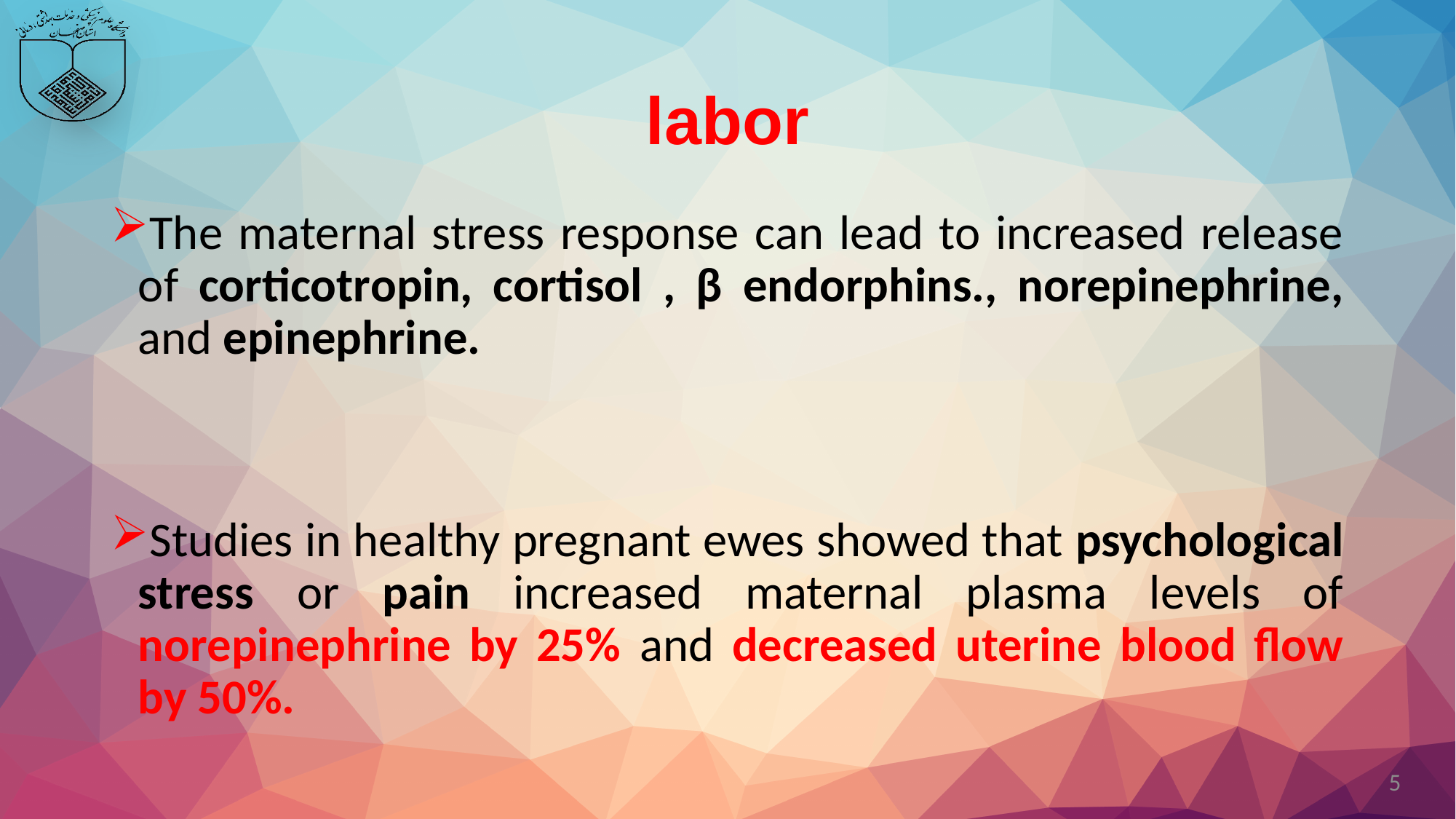

# labor
The maternal stress response can lead to increased release of corticotropin, cortisol , β endorphins., norepinephrine, and epinephrine.

Studies in healthy pregnant ewes showed that psychological stress or pain increased maternal plasma levels of norepinephrine by 25% and decreased uterine blood flow by 50%.

5